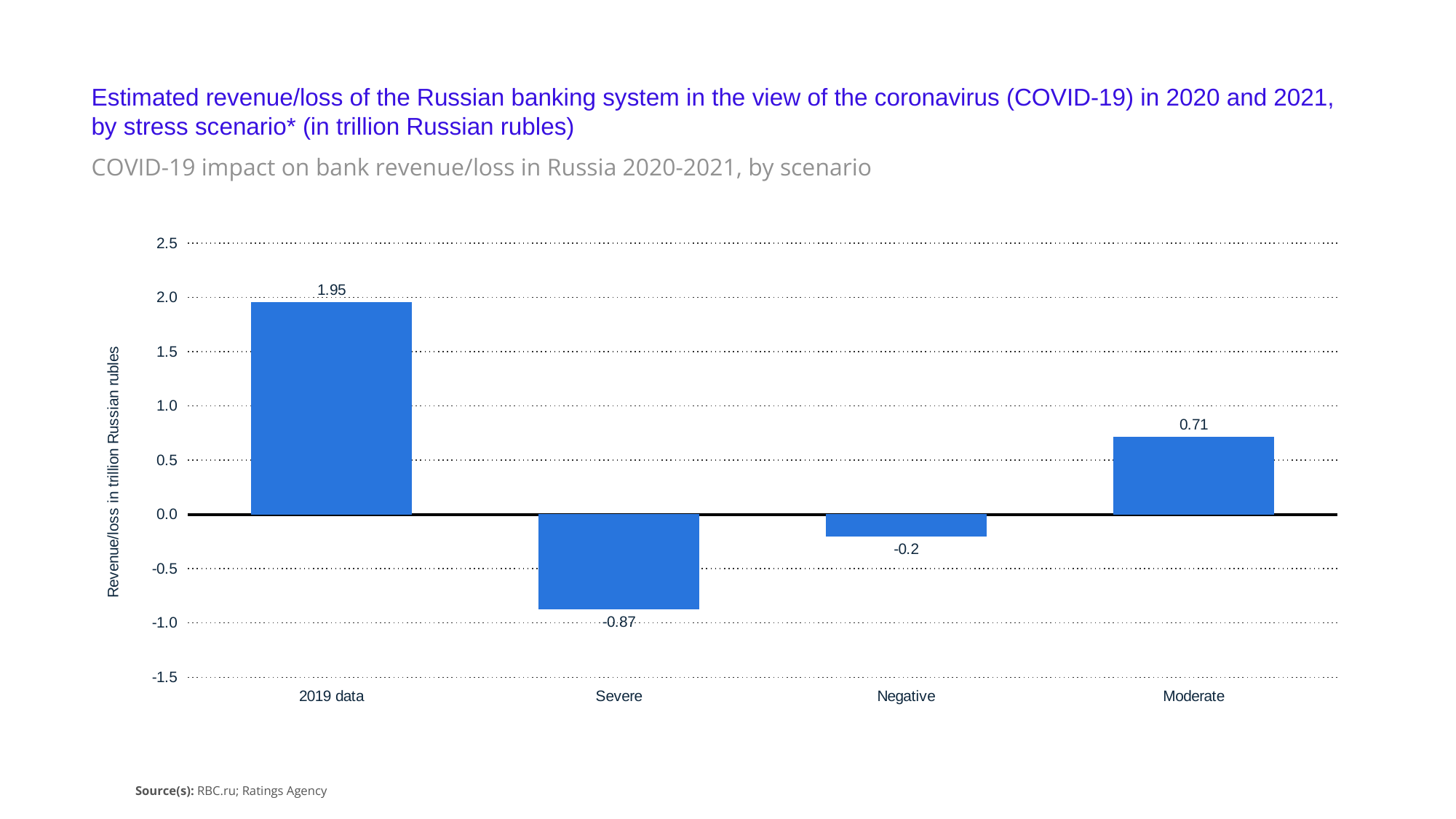

Estimated revenue/loss of the Russian banking system in the view of the coronavirus (COVID-19) in 2020 and 2021, by stress scenario* (in trillion Russian rubles)
COVID-19 impact on bank revenue/loss in Russia 2020-2021, by scenario

### Chart

| Category | data |
|---|---|
| 2019 data | 1.95 |
| Severe | -0.87 |
| Negative | -0.2 |
| Moderate | 0.71 |
Source(s): RBC.ru; Ratings Agency

31